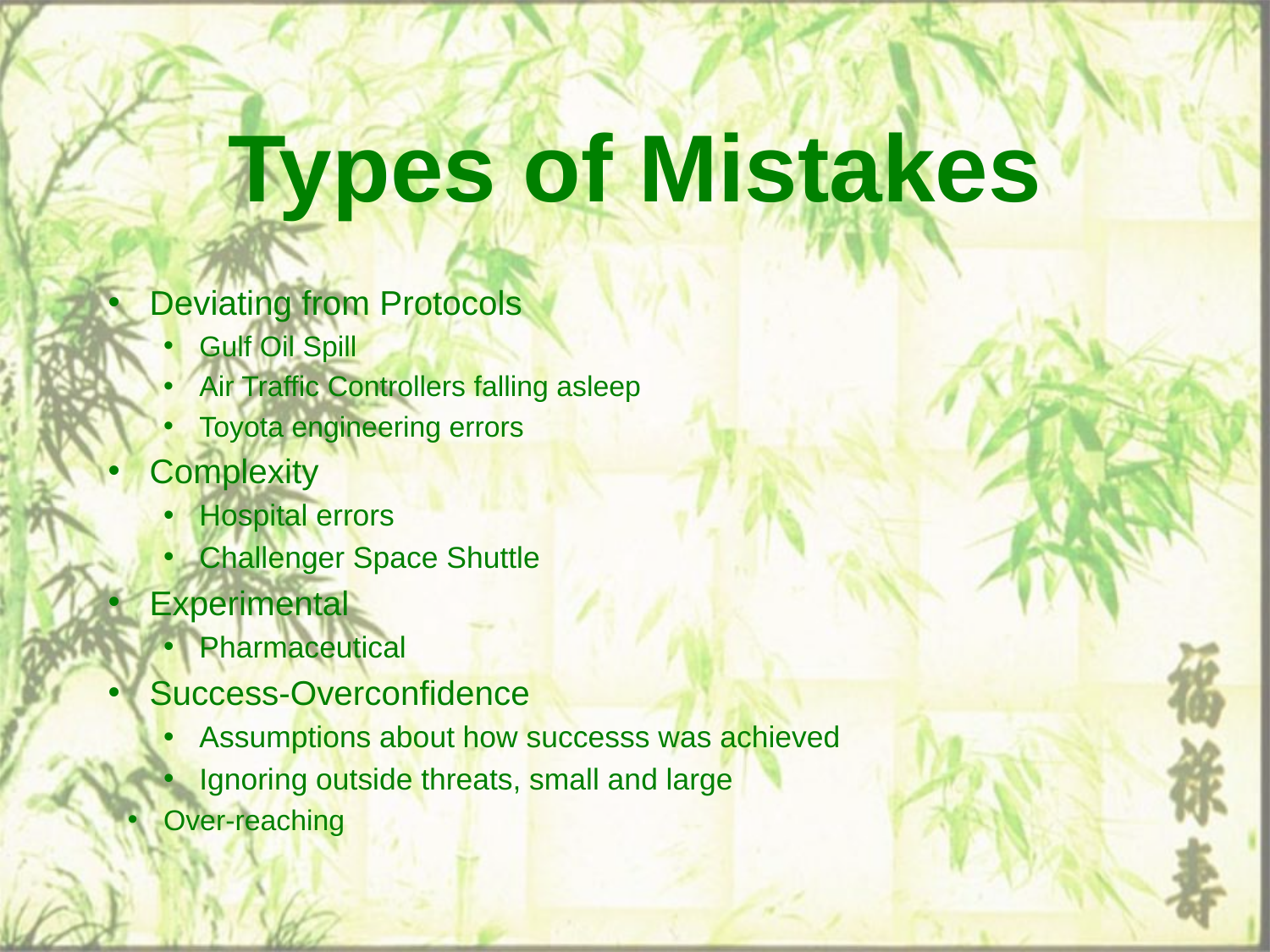

# Types of Mistakes
Deviating from Protocols
Gulf Oil Spill
Air Traffic Controllers falling asleep
Toyota engineering errors
Complexity
Hospital errors
Challenger Space Shuttle
Experimental
Pharmaceutical
Success-Overconfidence
Assumptions about how successs was achieved
Ignoring outside threats, small and large
Over-reaching